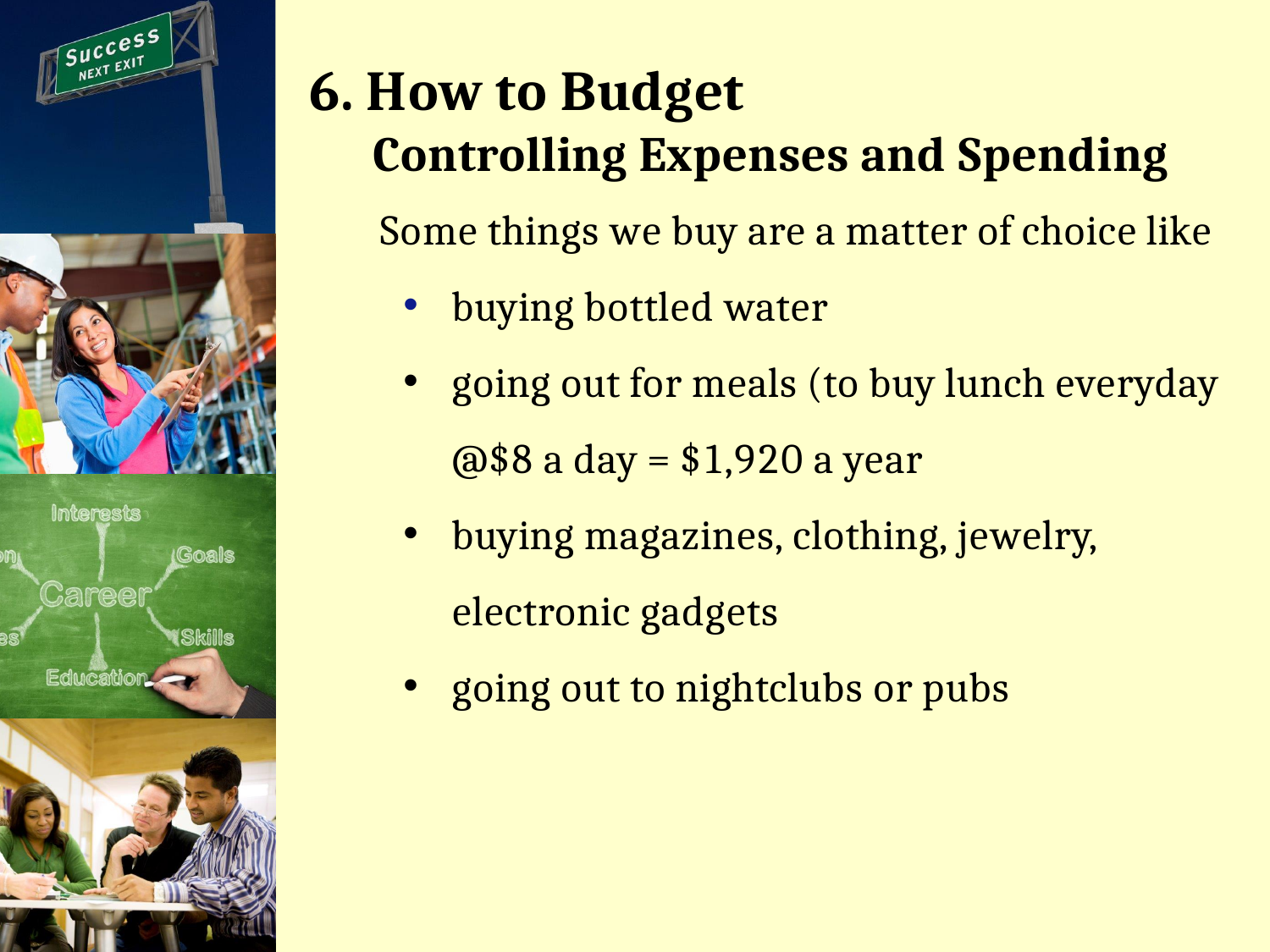

# 6. How to Budget Controlling Expenses and Spending
Some things we buy are a matter of choice like
buying bottled water
going out for meals (to buy lunch everyday @$8 a day = $1,920 a year
buying magazines, clothing, jewelry, electronic gadgets
going out to nightclubs or pubs